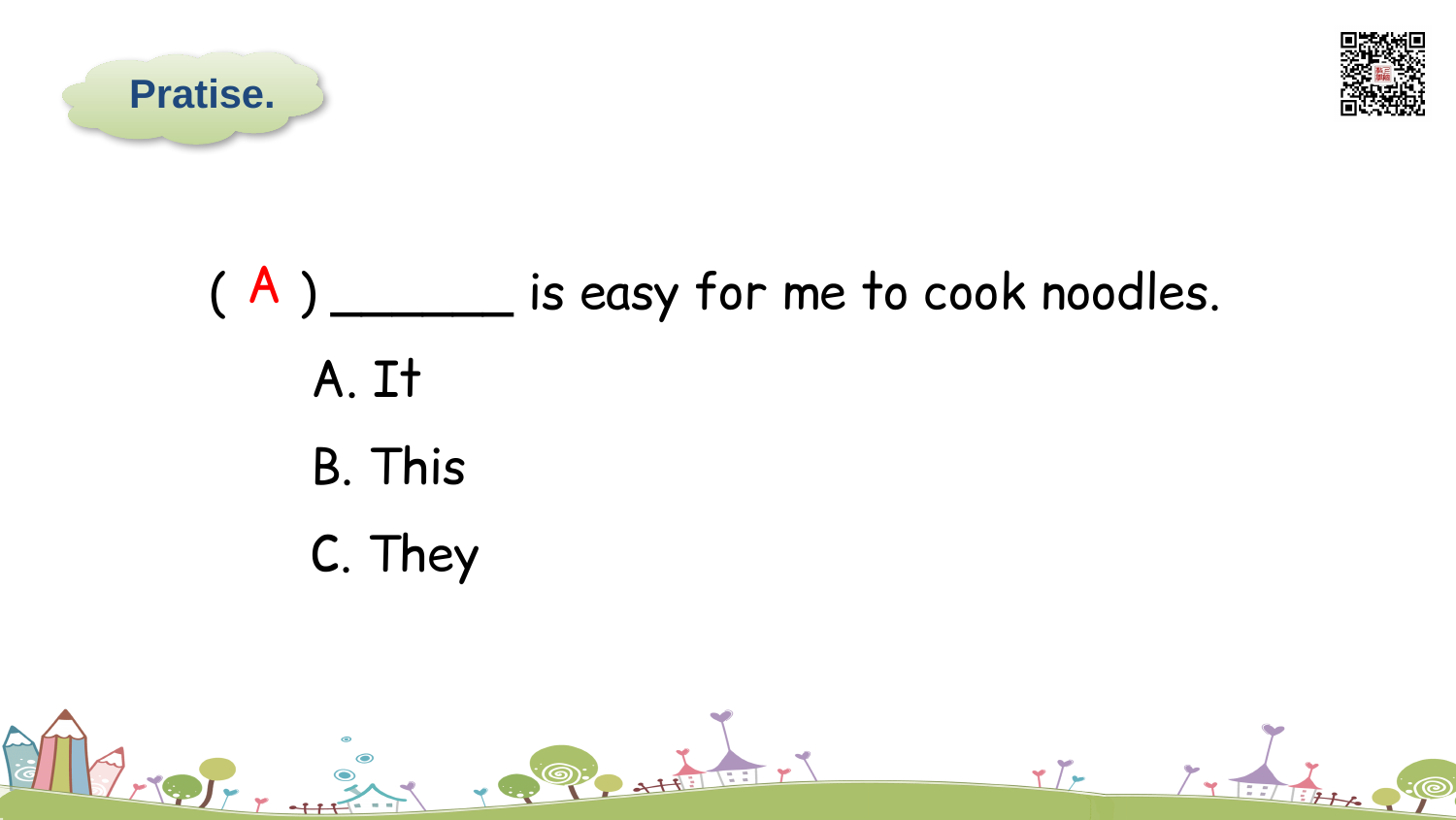

Pratise.
(     ) ______ is easy for me to cook noodles.
       A. It
       B. This
       C. They

A